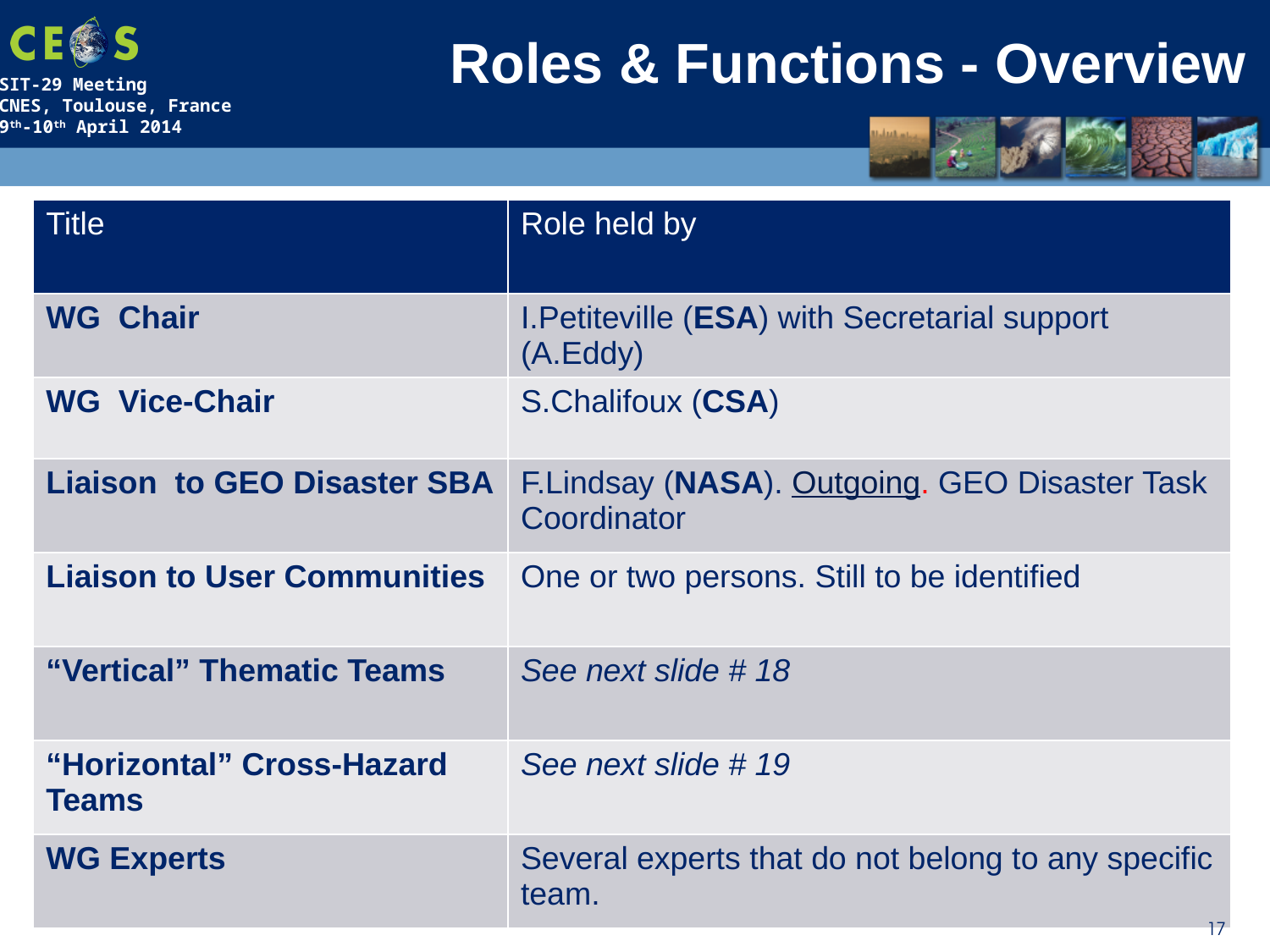

# Roles & Functions - Overview
| Title | Role held by |
| --- | --- |
| WG Chair | I.Petiteville (ESA) with Secretarial support (A.Eddy) |
| WG Vice-Chair | S.Chalifoux (CSA) |
| Liaison to GEO Disaster SBA | F.Lindsay (NASA). Outgoing. GEO Disaster Task Coordinator |
| Liaison to User Communities | One or two persons. Still to be identified |
| “Vertical” Thematic Teams | See next slide # 18 |
| “Horizontal” Cross-Hazard Teams | See next slide # 19 |
| WG Experts | Several experts that do not belong to any specific team. |

17